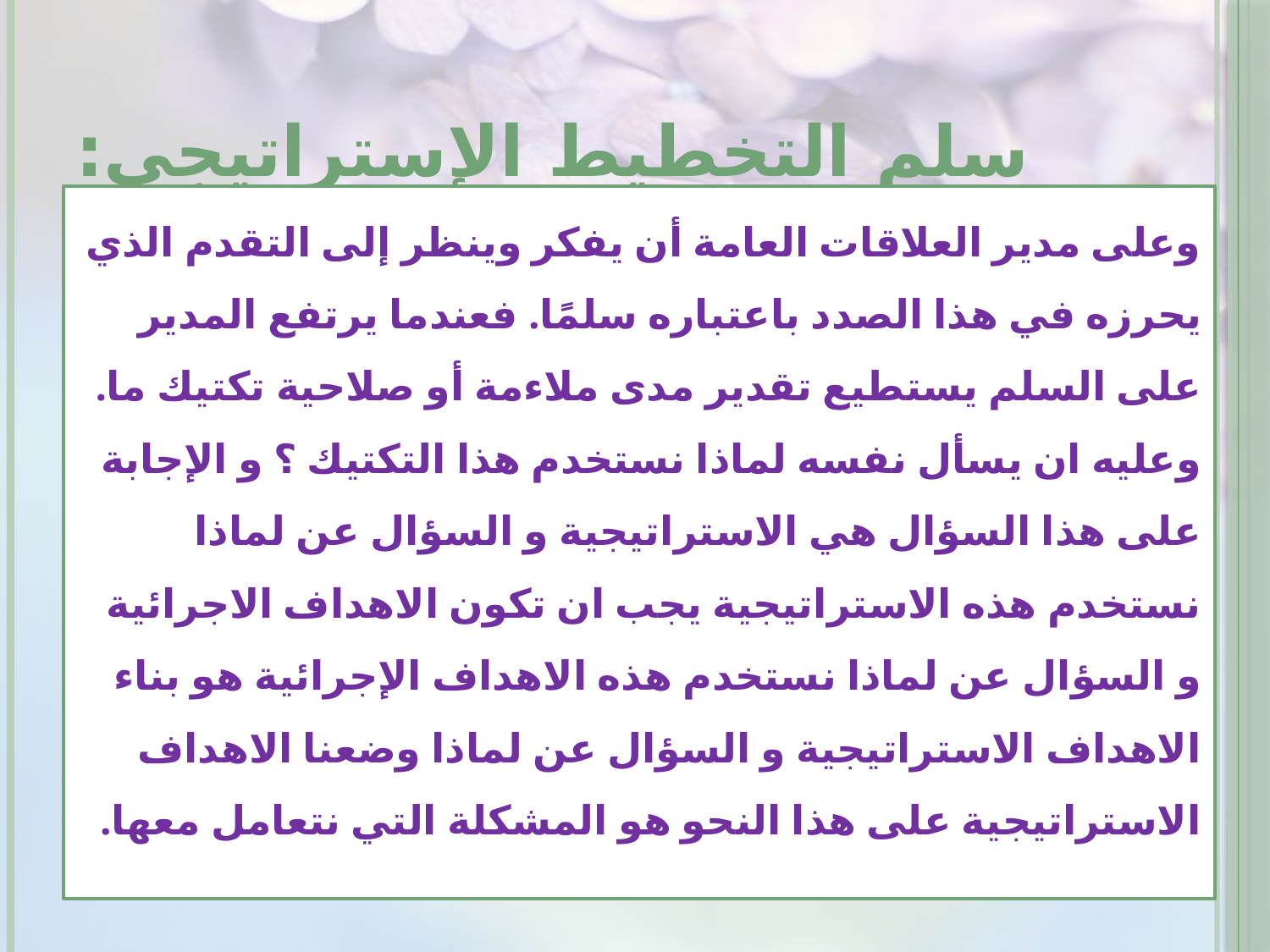

# سلم التخطيط الإستراتيجي:
وعلى مدير العلاقات العامة أن يفكر وينظر إلى التقدم الذي يحرزه في هذا الصدد باعتباره سلمًا. فعندما يرتفع المدير على السلم يستطيع تقدير مدى ملاءمة أو صلاحية تكتيك ما. وعليه ان يسأل نفسه لماذا نستخدم هذا التكتيك ؟ و الإجابة على هذا السؤال هي الاستراتيجية و السؤال عن لماذا نستخدم هذه الاستراتيجية يجب ان تكون الاهداف الاجرائية و السؤال عن لماذا نستخدم هذه الاهداف الإجرائية هو بناء الاهداف الاستراتيجية و السؤال عن لماذا وضعنا الاهداف الاستراتيجية على هذا النحو هو المشكلة التي نتعامل معها.